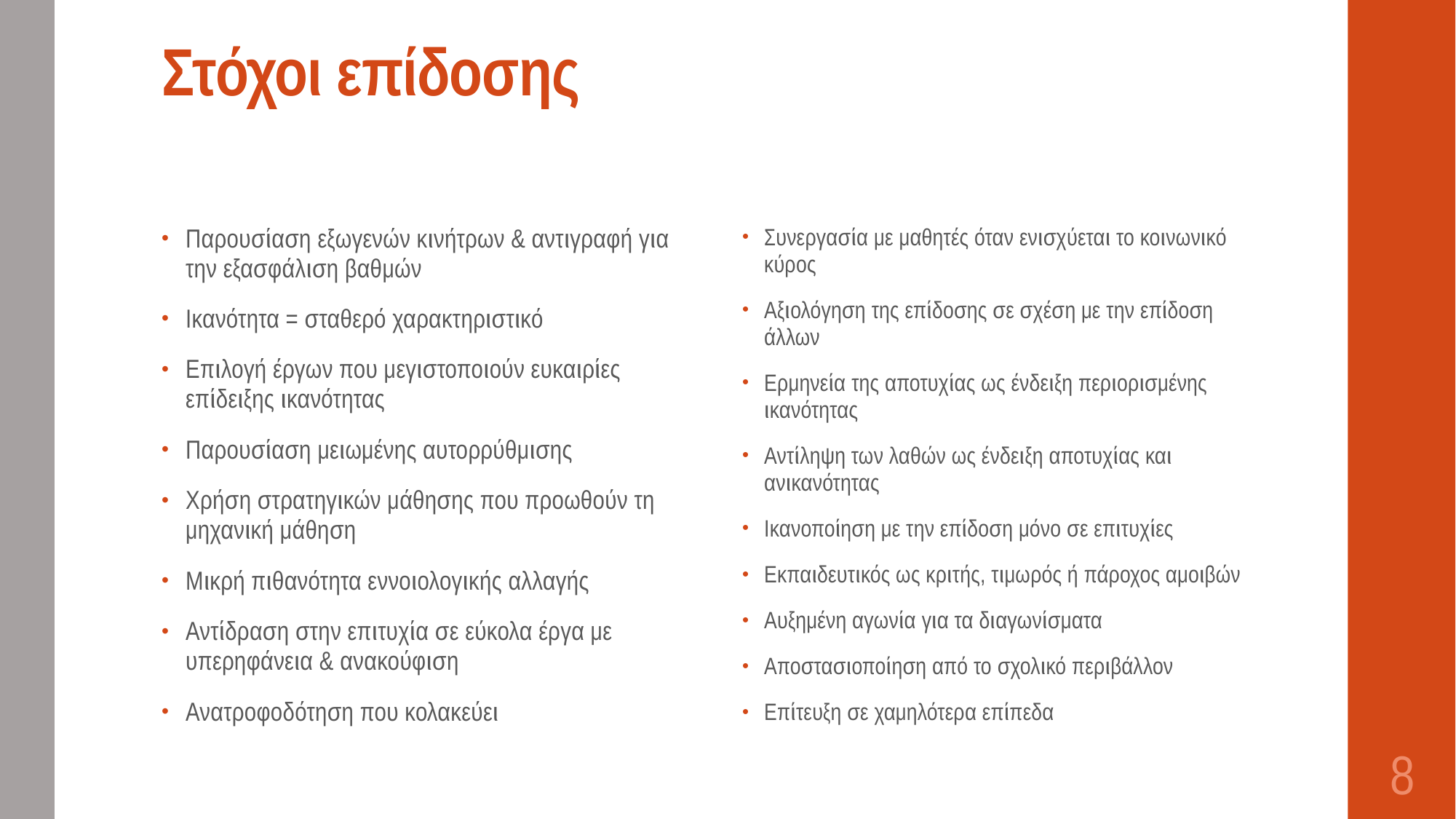

# Στόχοι επίδοσης
Παρουσίαση εξωγενών κινήτρων & αντιγραφή για την εξασφάλιση βαθμών
Ικανότητα = σταθερό χαρακτηριστικό
Επιλογή έργων που μεγιστοποιούν ευκαιρίες επίδειξης ικανότητας
Παρουσίαση μειωμένης αυτορρύθμισης
Χρήση στρατηγικών μάθησης που προωθούν τη μηχανική μάθηση
Μικρή πιθανότητα εννοιολογικής αλλαγής
Αντίδραση στην επιτυχία σε εύκολα έργα με υπερηφάνεια & ανακούφιση
Ανατροφοδότηση που κολακεύει
Συνεργασία με μαθητές όταν ενισχύεται το κοινωνικό κύρος
Αξιολόγηση της επίδοσης σε σχέση με την επίδοση άλλων
Ερμηνεία της αποτυχίας ως ένδειξη περιορισμένης ικανότητας
Αντίληψη των λαθών ως ένδειξη αποτυχίας και ανικανότητας
Ικανοποίηση με την επίδοση μόνο σε επιτυχίες
Εκπαιδευτικός ως κριτής, τιμωρός ή πάροχος αμοιβών
Αυξημένη αγωνία για τα διαγωνίσματα
Αποστασιοποίηση από το σχολικό περιβάλλον
Επίτευξη σε χαμηλότερα επίπεδα
8